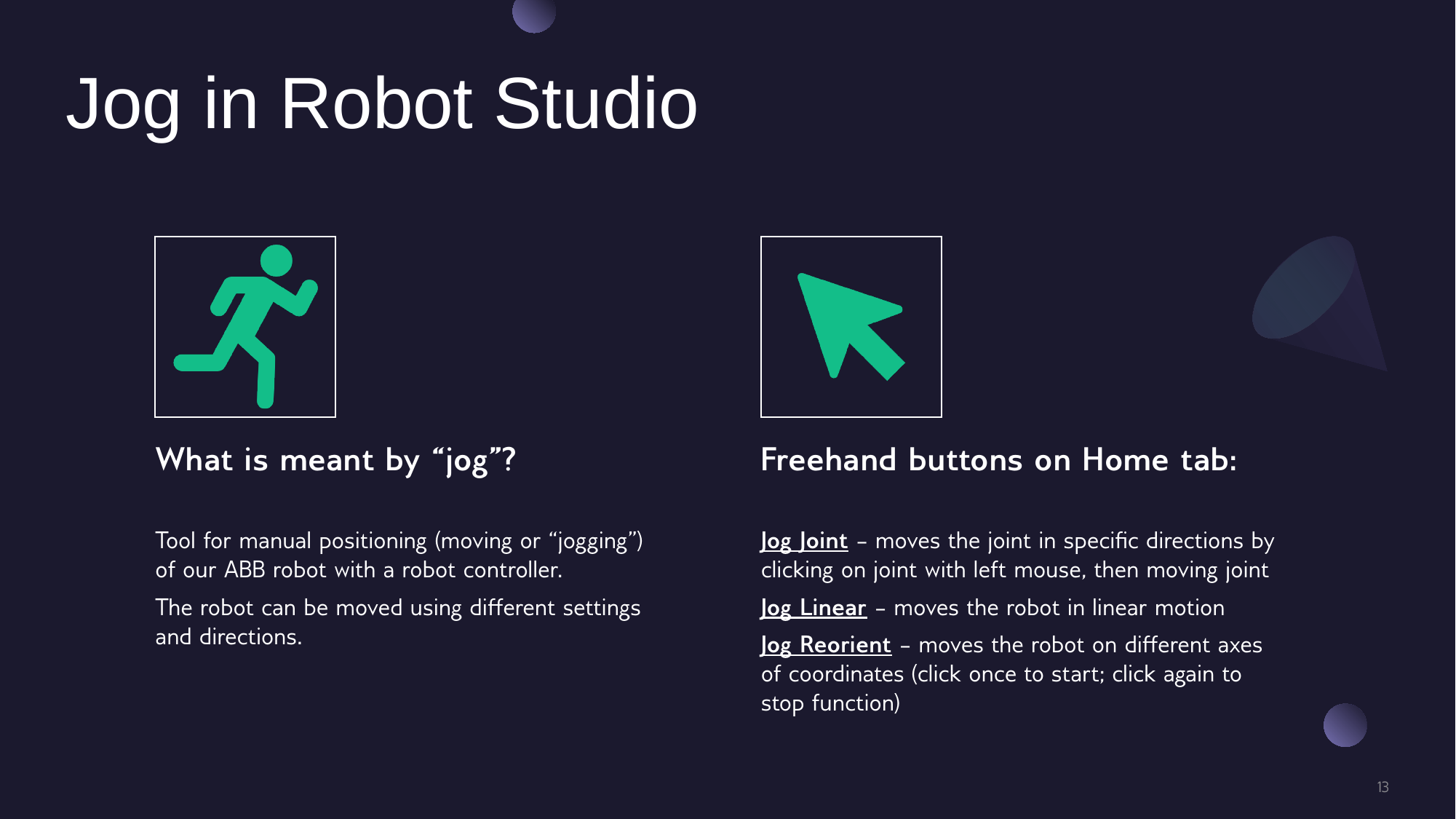

# Jog in Robot Studio
What is meant by “jog”?
Tool for manual positioning (moving or “jogging”) of our ABB robot with a robot controller.
The robot can be moved using different settings and directions.
Freehand buttons on Home tab:
Jog Joint – moves the joint in specific directions by clicking on joint with left mouse, then moving joint
Jog Linear – moves the robot in linear motion
Jog Reorient – moves the robot on different axes of coordinates (click once to start; click again to stop function)

13